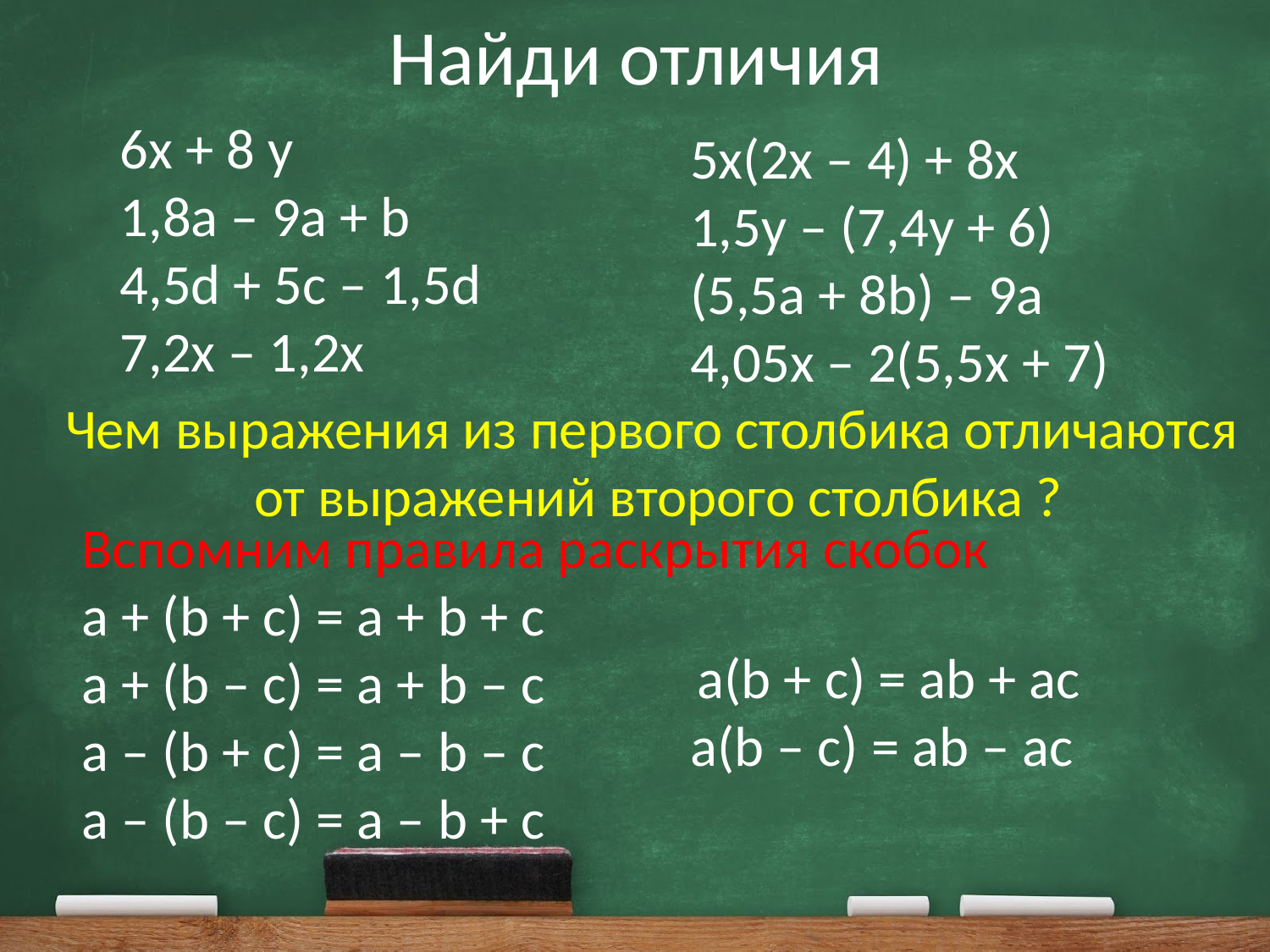

# Найди отличия
6x + 8 y
1,8a – 9a + b
4,5d + 5c – 1,5d
7,2x – 1,2x
5x(2x – 4) + 8x
1,5y – (7,4y + 6)
(5,5a + 8b) – 9a
4,05x – 2(5,5x + 7)
Чем выражения из первого столбика отличаются
от выражений второго столбика ?
Вспомним правила раскрытия скобок
a + (b + c) = a + b + c
a + (b – c) = a + b – c
a – (b + c) = a – b – c
a – (b – c) = a – b + c
 a(b + c) = ab + ac
a(b – c) = ab – ac